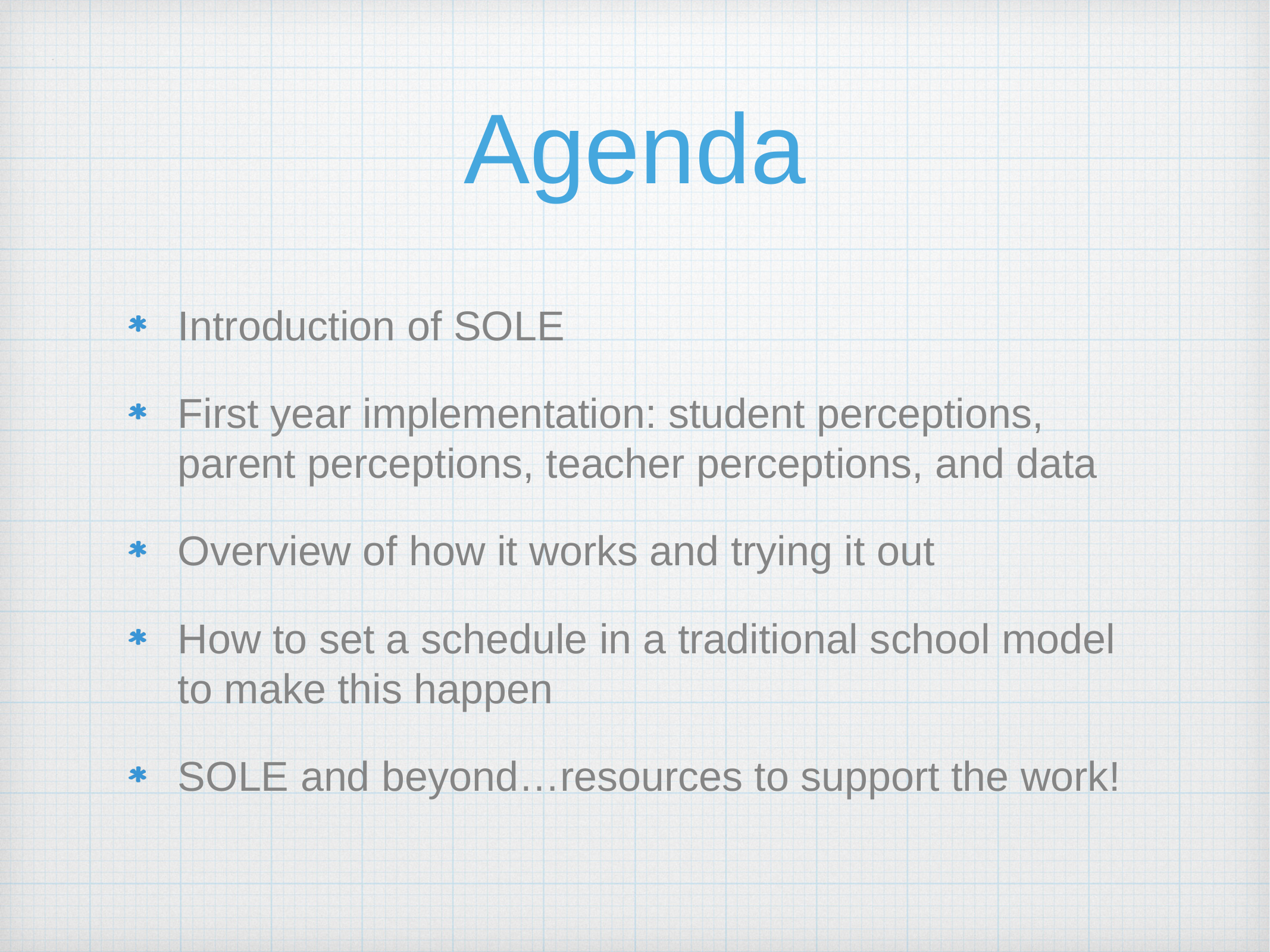

# Agenda
Introduction of SOLE
First year implementation: student perceptions, parent perceptions, teacher perceptions, and data
Overview of how it works and trying it out
How to set a schedule in a traditional school model to make this happen
SOLE and beyond…resources to support the work!